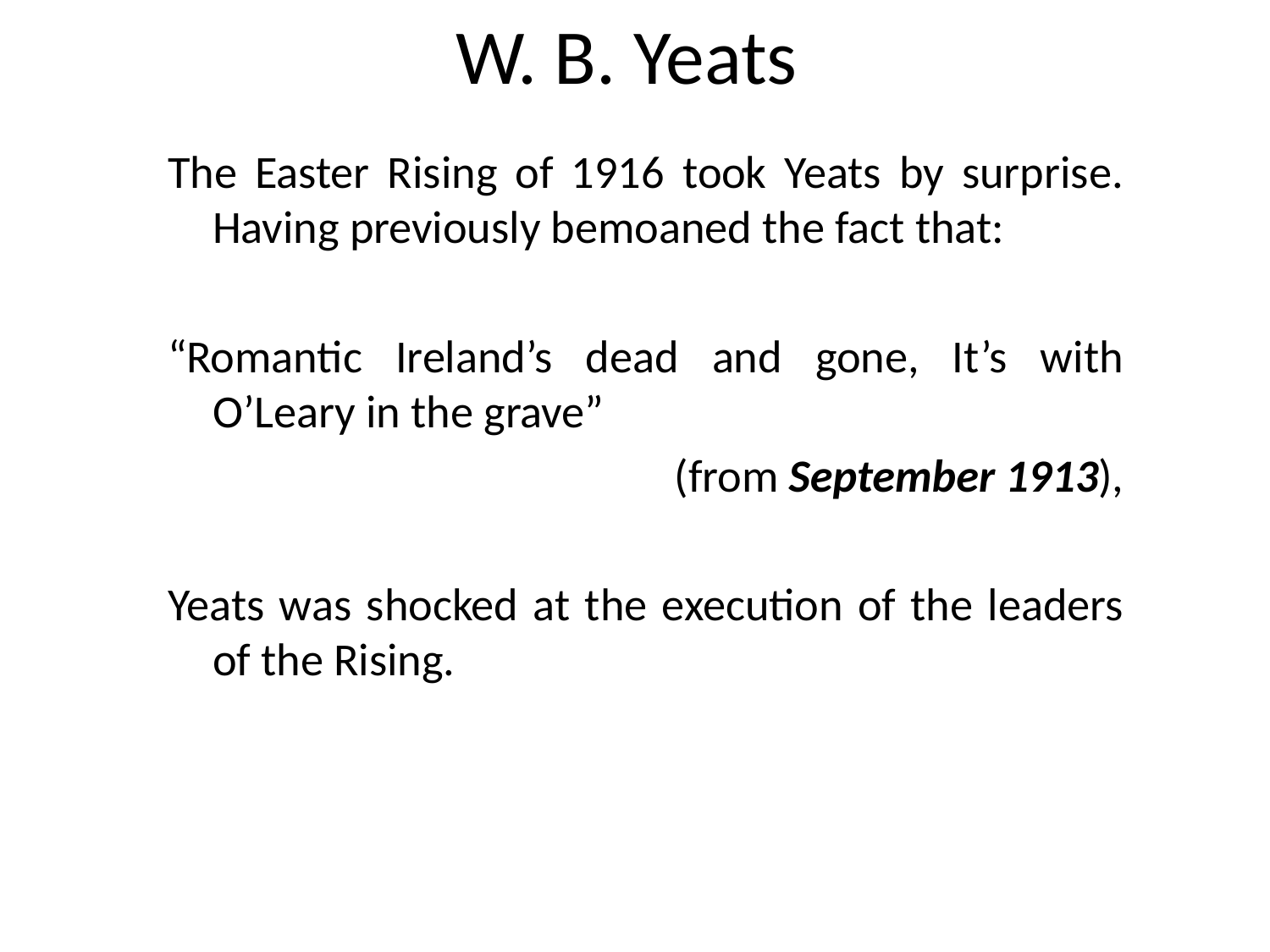

# W. B. Yeats
The Easter Rising of 1916 took Yeats by surprise. Having previously bemoaned the fact that:

“Romantic Ireland’s dead and gone, It’s with O’Leary in the grave”
 (from September 1913),

Yeats was shocked at the execution of the leaders of the Rising.
© Seomra Ranga 2010 www.seomraranga.com